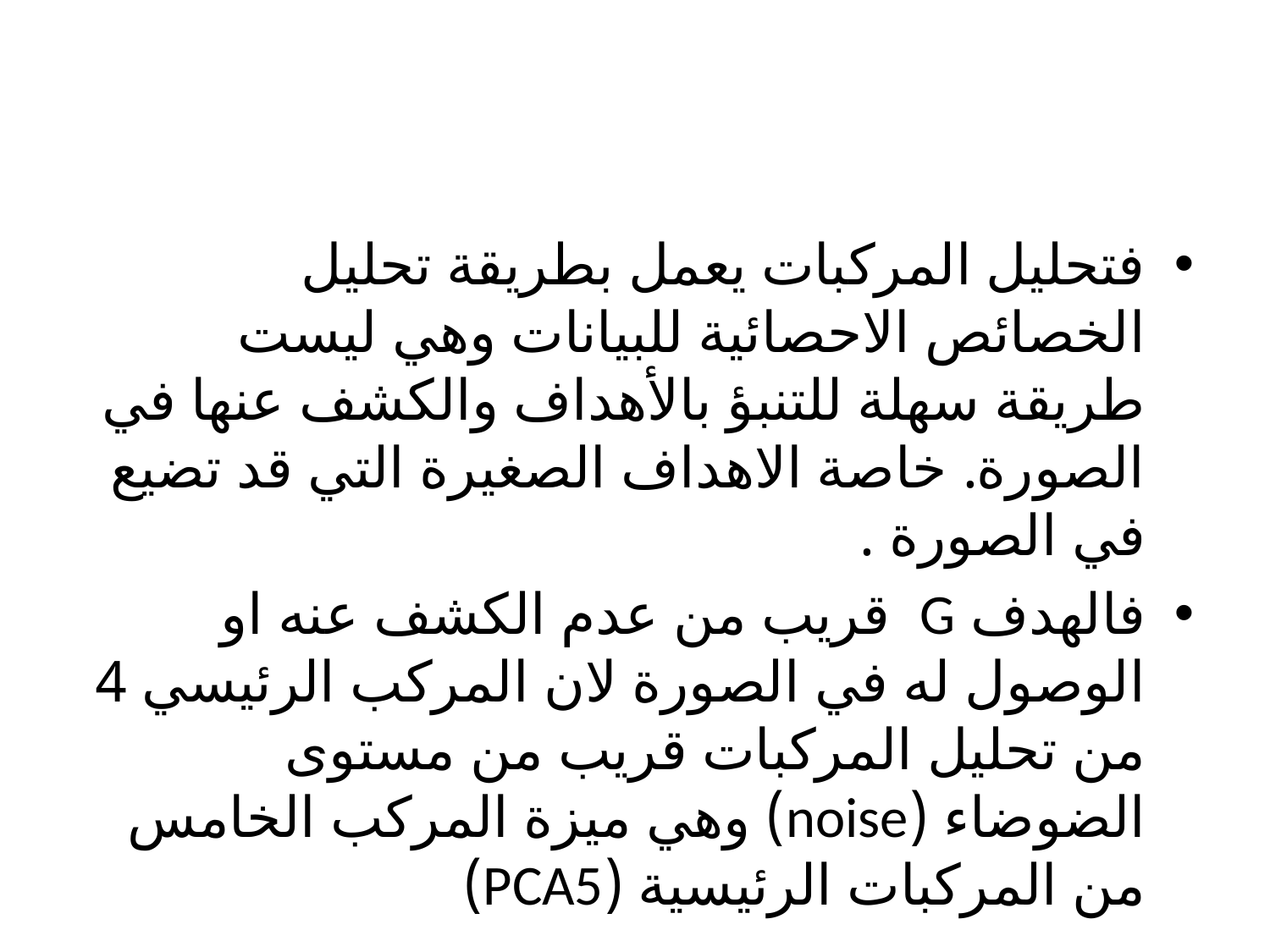

فتحليل المركبات يعمل بطريقة تحليل الخصائص الاحصائية للبيانات وهي ليست طريقة سهلة للتنبؤ بالأهداف والكشف عنها في الصورة. خاصة الاهداف الصغيرة التي قد تضيع في الصورة .
فالهدف G  قريب من عدم الكشف عنه او الوصول له في الصورة لان المركب الرئيسي 4 من تحليل المركبات قريب من مستوى الضوضاء (noise) وهي ميزة المركب الخامس من المركبات الرئيسية (PCA5)